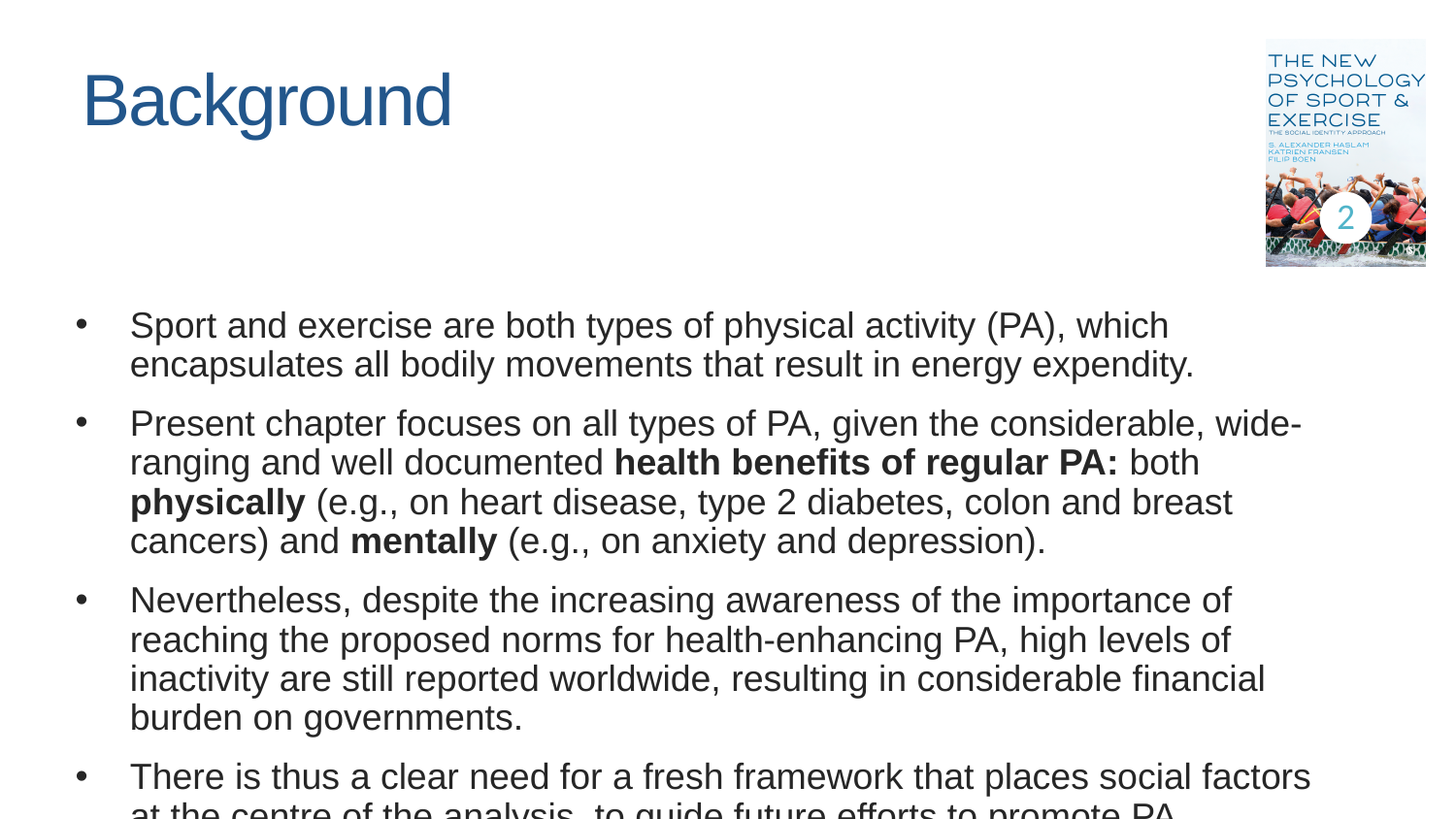

# Background
2

Sport and exercise are both types of physical activity (PA), which encapsulates all bodily movements that result in energy expendity.
Present chapter focuses on all types of PA, given the considerable, wide-ranging and well documented health benefits of regular PA: both physically (e.g., on heart disease, type 2 diabetes, colon and breast cancers) and mentally (e.g., on anxiety and depression).
Nevertheless, despite the increasing awareness of the importance of reaching the proposed norms for health-enhancing PA, high levels of inactivity are still reported worldwide, resulting in considerable financial burden on governments.
There is thus a clear need for a fresh framework that places social factors at the centre of the analysis, to guide future efforts to promote PA.